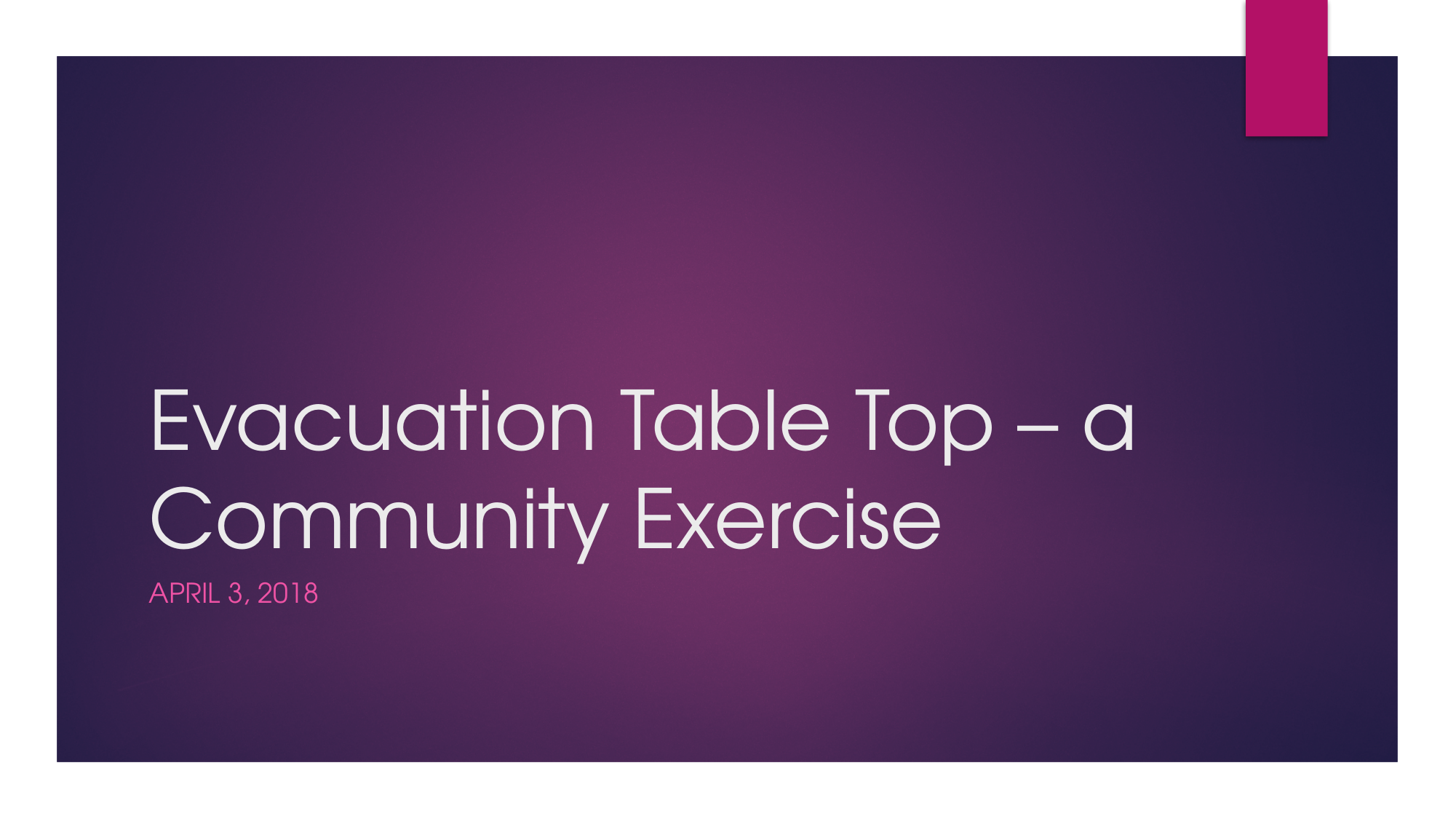

# Evacuation Table Top – a Community Exercise
April 3, 2018